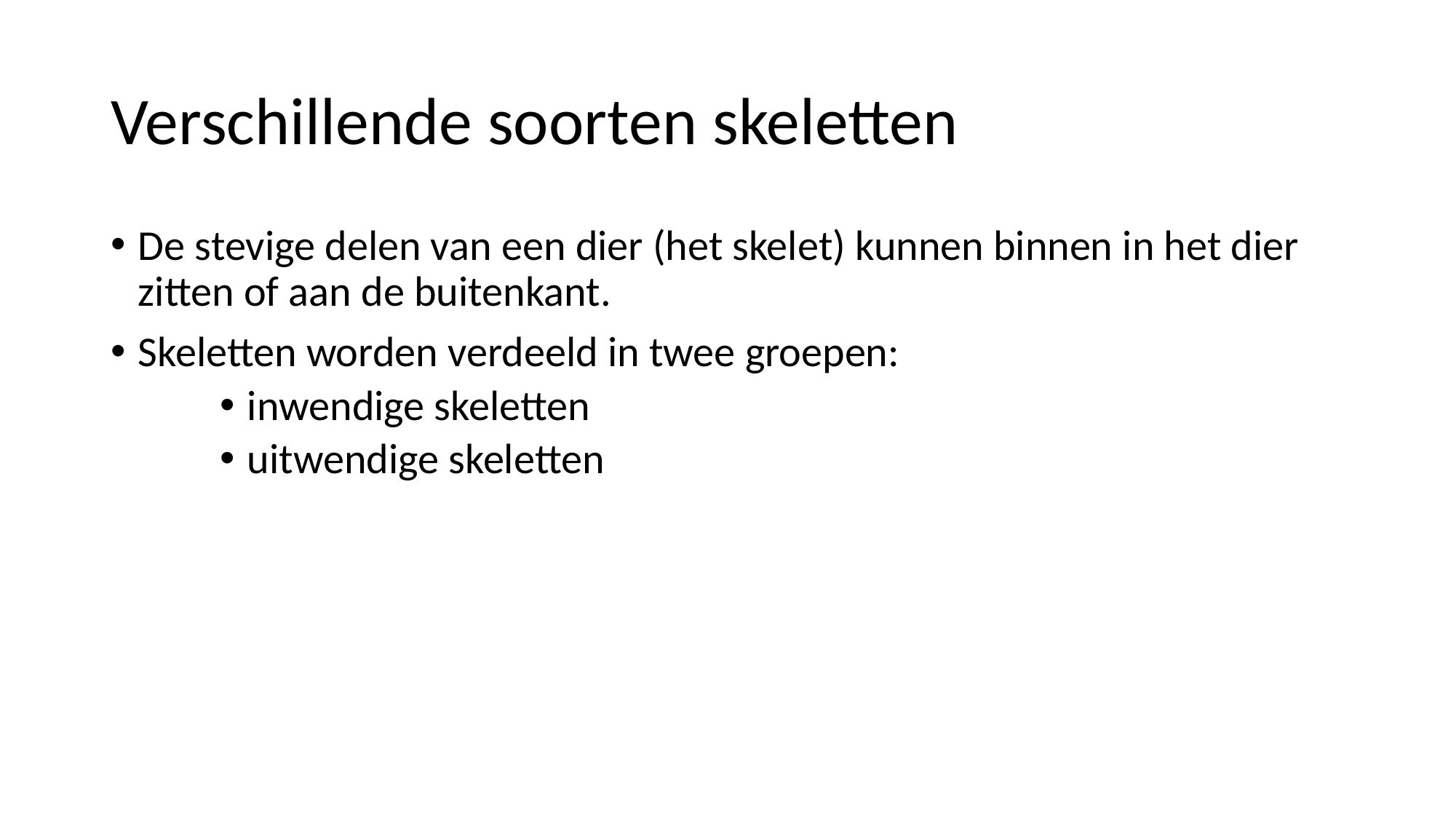

# Verschillende soorten skeletten
De stevige delen van een dier (het skelet) kunnen binnen in het dier zitten of aan de buitenkant.
Skeletten worden verdeeld in twee groepen:
inwendige skeletten
uitwendige skeletten